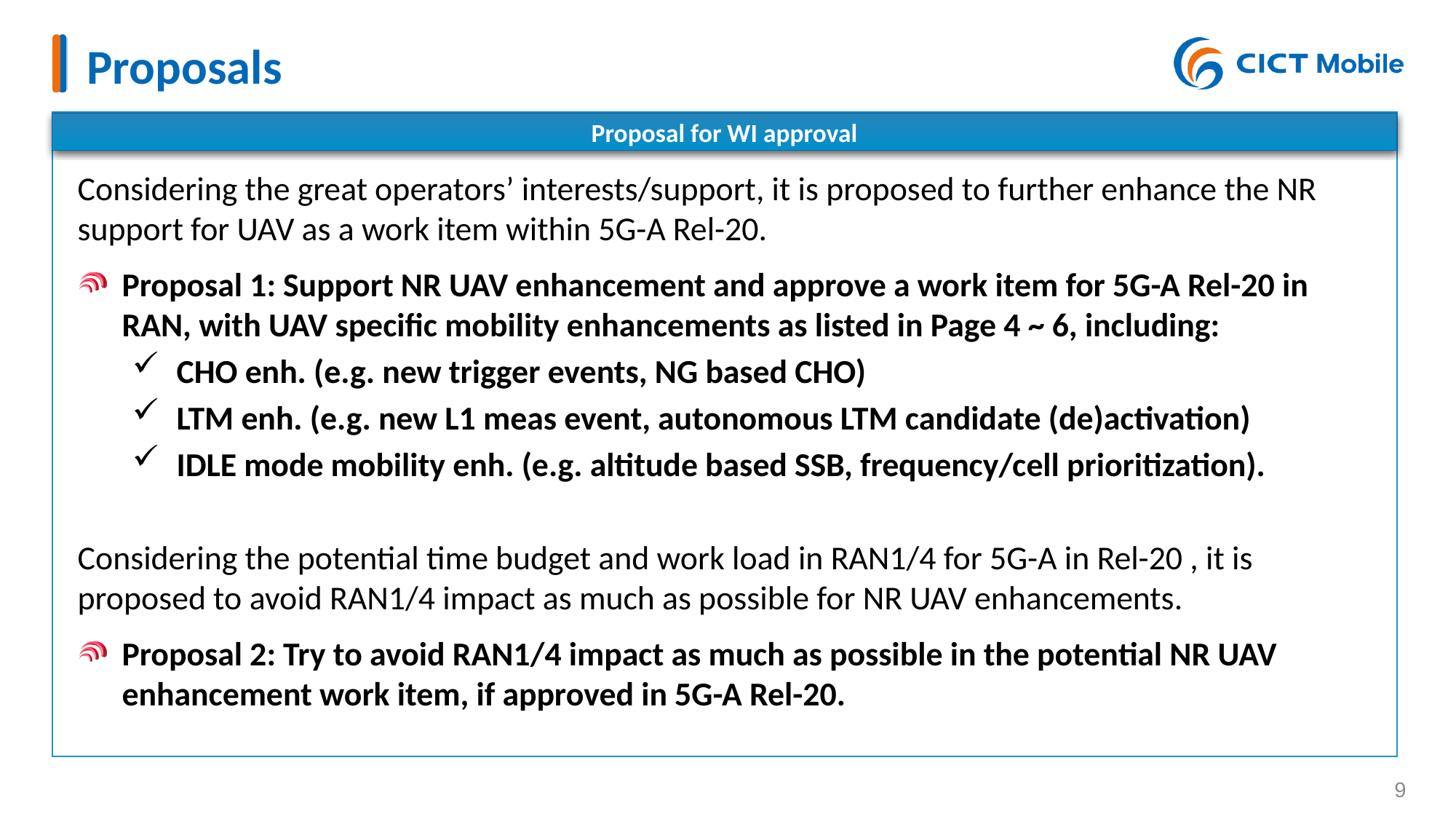

# Proposals

Proposal for WI approval
Considering the great operators’ interests/support, it is proposed to further enhance the NR support for UAV as a work item within 5G-A Rel-20.
Proposal 1: Support NR UAV enhancement and approve a work item for 5G-A Rel-20 in RAN, with UAV specific mobility enhancements as listed in Page 4 ~ 6, including:
CHO enh. (e.g. new trigger events, NG based CHO)
LTM enh. (e.g. new L1 meas event, autonomous LTM candidate (de)activation)
IDLE mode mobility enh. (e.g. altitude based SSB, frequency/cell prioritization).

Considering the potential time budget and work load in RAN1/4 for 5G-A in Rel-20 , it is proposed to avoid RAN1/4 impact as much as possible for NR UAV enhancements.
Proposal 2: Try to avoid RAN1/4 impact as much as possible in the potential NR UAV enhancement work item, if approved in 5G-A Rel-20.
9